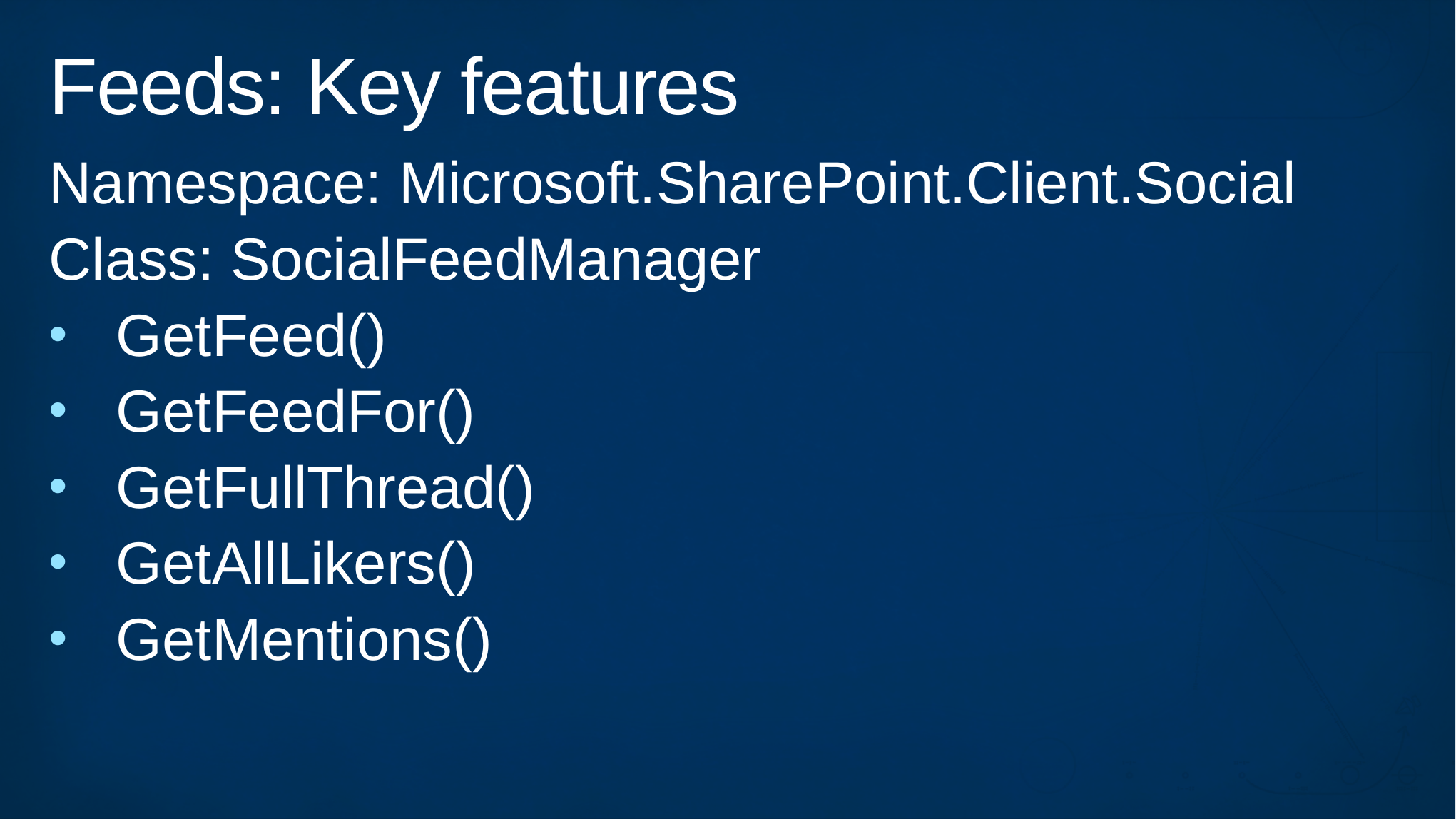

# Feeds: Key features
Namespace: Microsoft.SharePoint.Client.Social
Class: SocialFeedManager
GetFeed()
GetFeedFor()
GetFullThread()
GetAllLikers()
GetMentions()